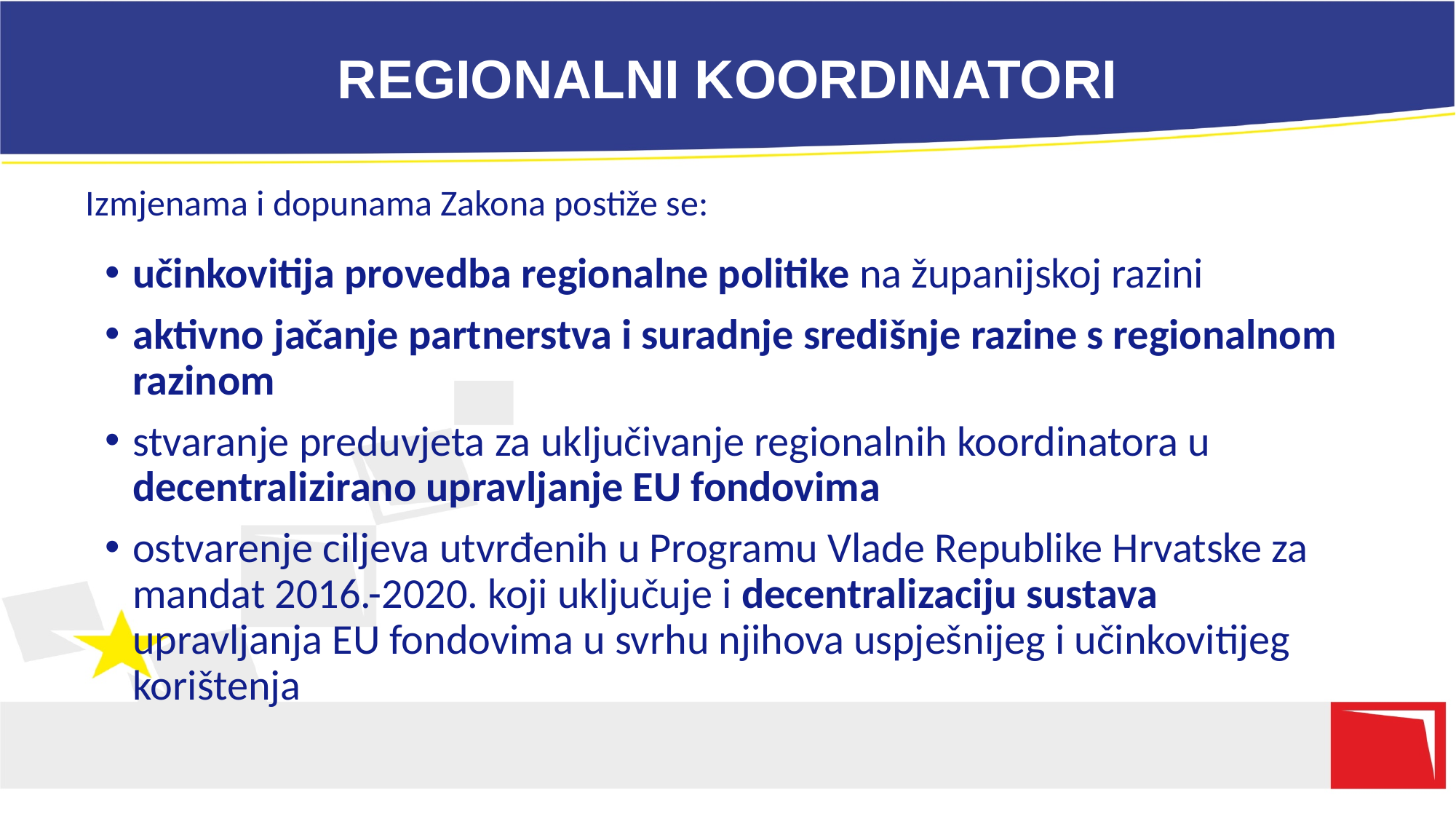

# REGIONALNI KOORDINATORI
Izmjenama i dopunama Zakona postiže se:
učinkovitija provedba regionalne politike na županijskoj razini
aktivno jačanje partnerstva i suradnje središnje razine s regionalnom razinom
stvaranje preduvjeta za uključivanje regionalnih koordinatora u decentralizirano upravljanje EU fondovima
ostvarenje ciljeva utvrđenih u Programu Vlade Republike Hrvatske za mandat 2016.-2020. koji uključuje i decentralizaciju sustava upravljanja EU fondovima u svrhu njihova uspješnijeg i učinkovitijeg korištenja